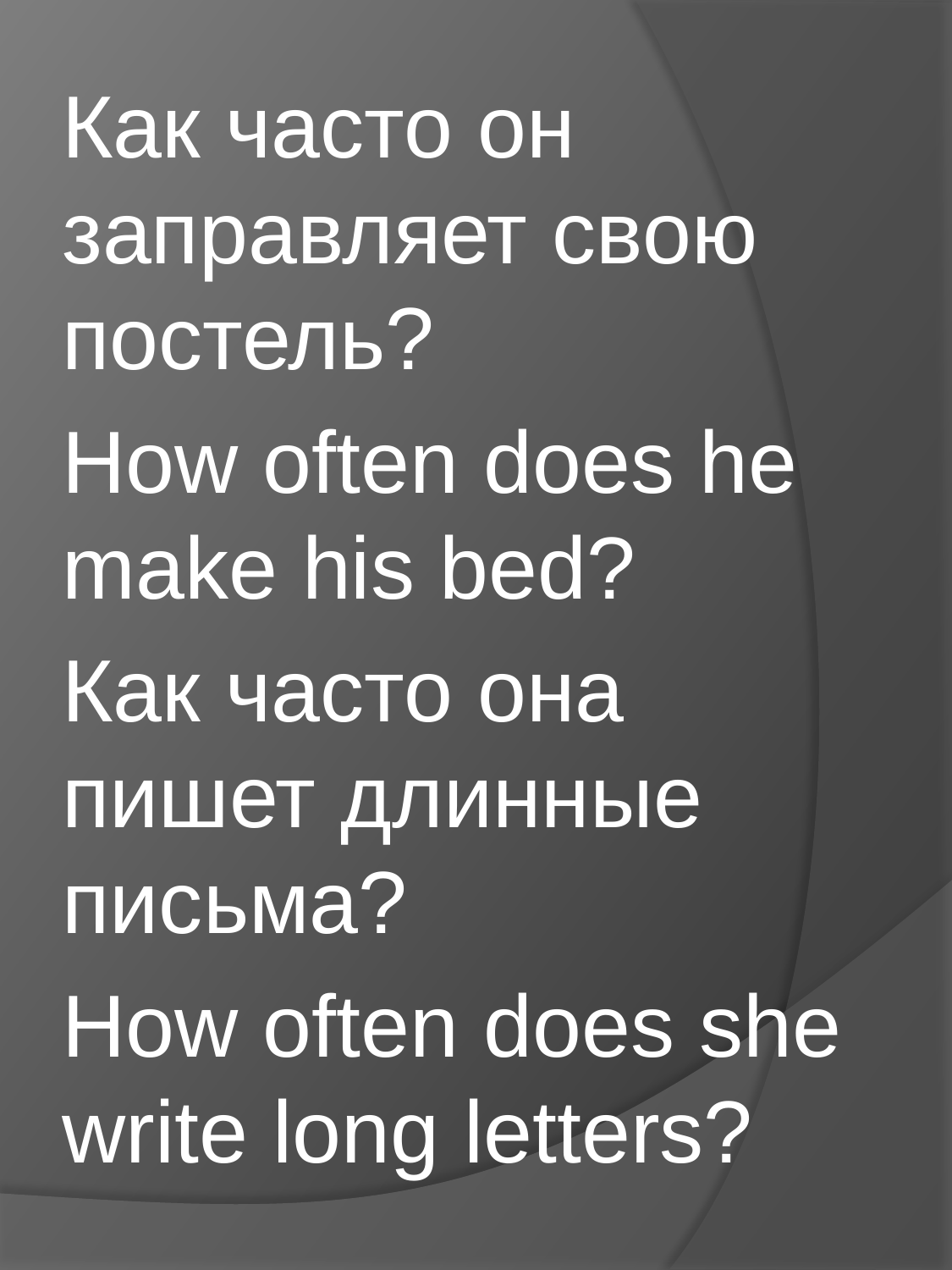

Как часто он заправляет свою постель?
How often does he make his bed?
Как часто она пишет длинные письма?
How often does she write long letters?